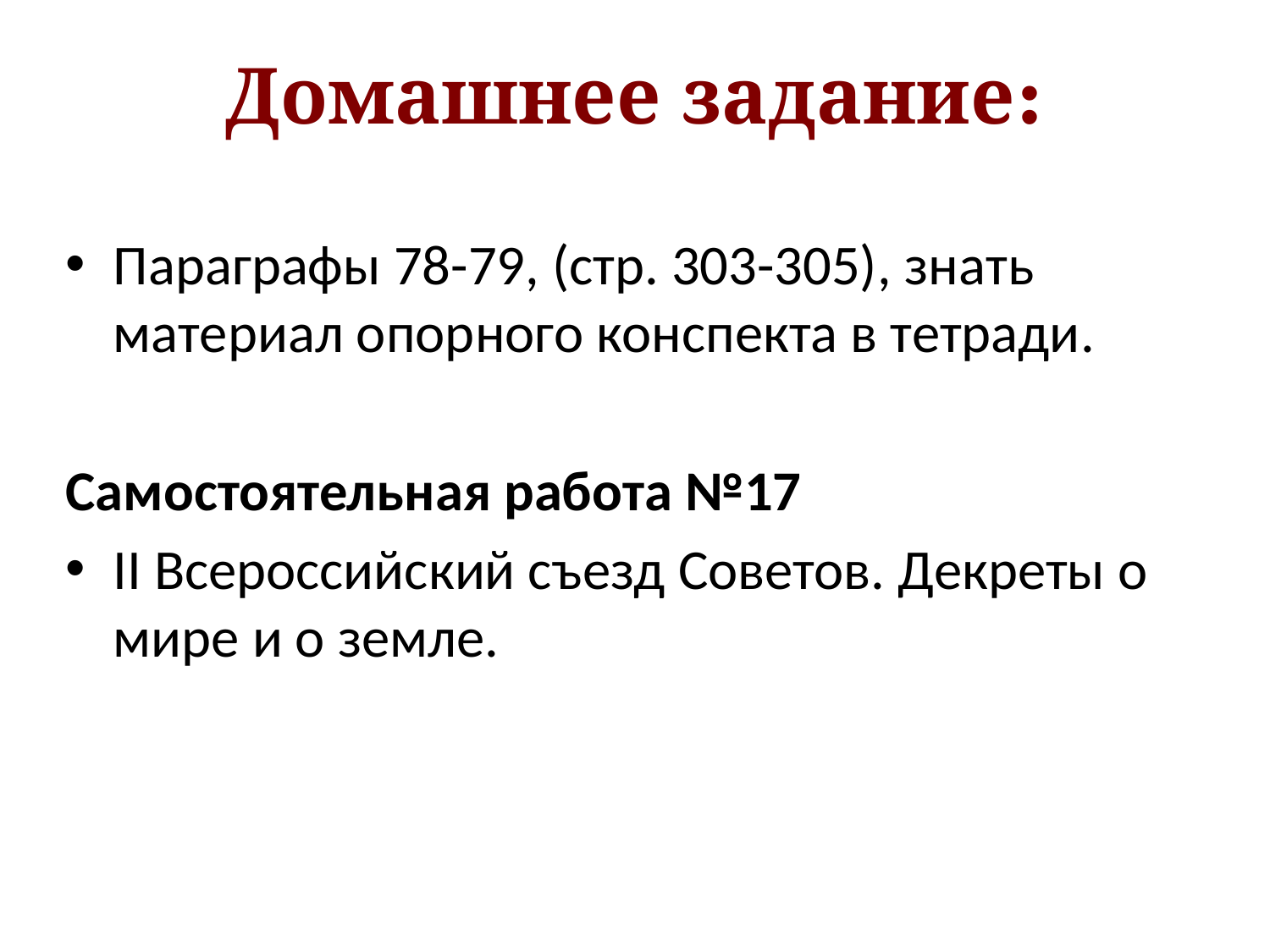

# Домашнее задание:
Параграфы 78-79, (стр. 303-305), знать материал опорного конспекта в тетради.

Самостоятельная работа №17
II Всероссийский съезд Советов. Декреты о мире и о земле.